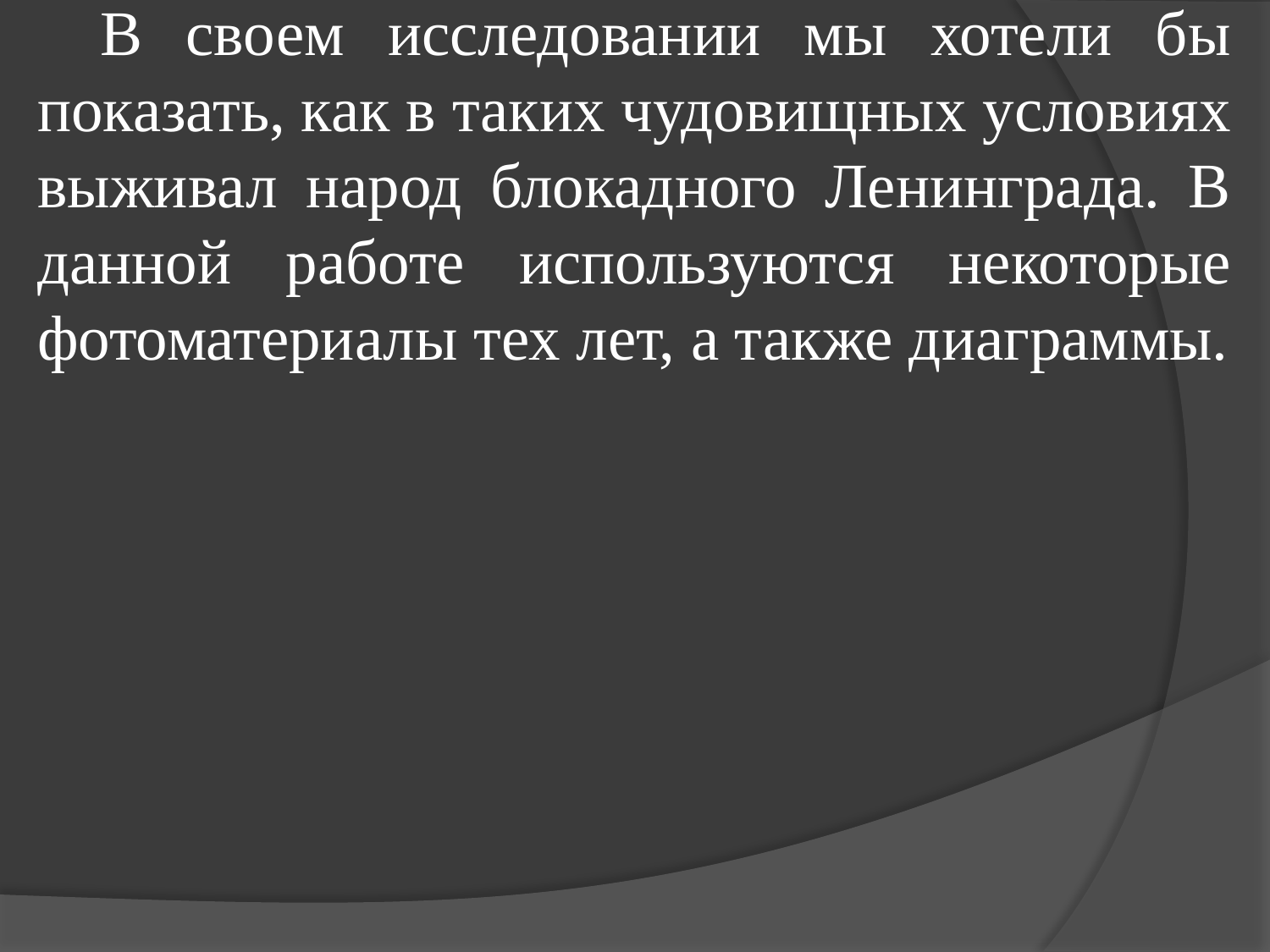

В своем исследовании мы хотели бы показать, как в таких чудовищных условиях выживал народ блокадного Ленинграда. В данной работе используются некоторые фотоматериалы тех лет, а также диаграммы.